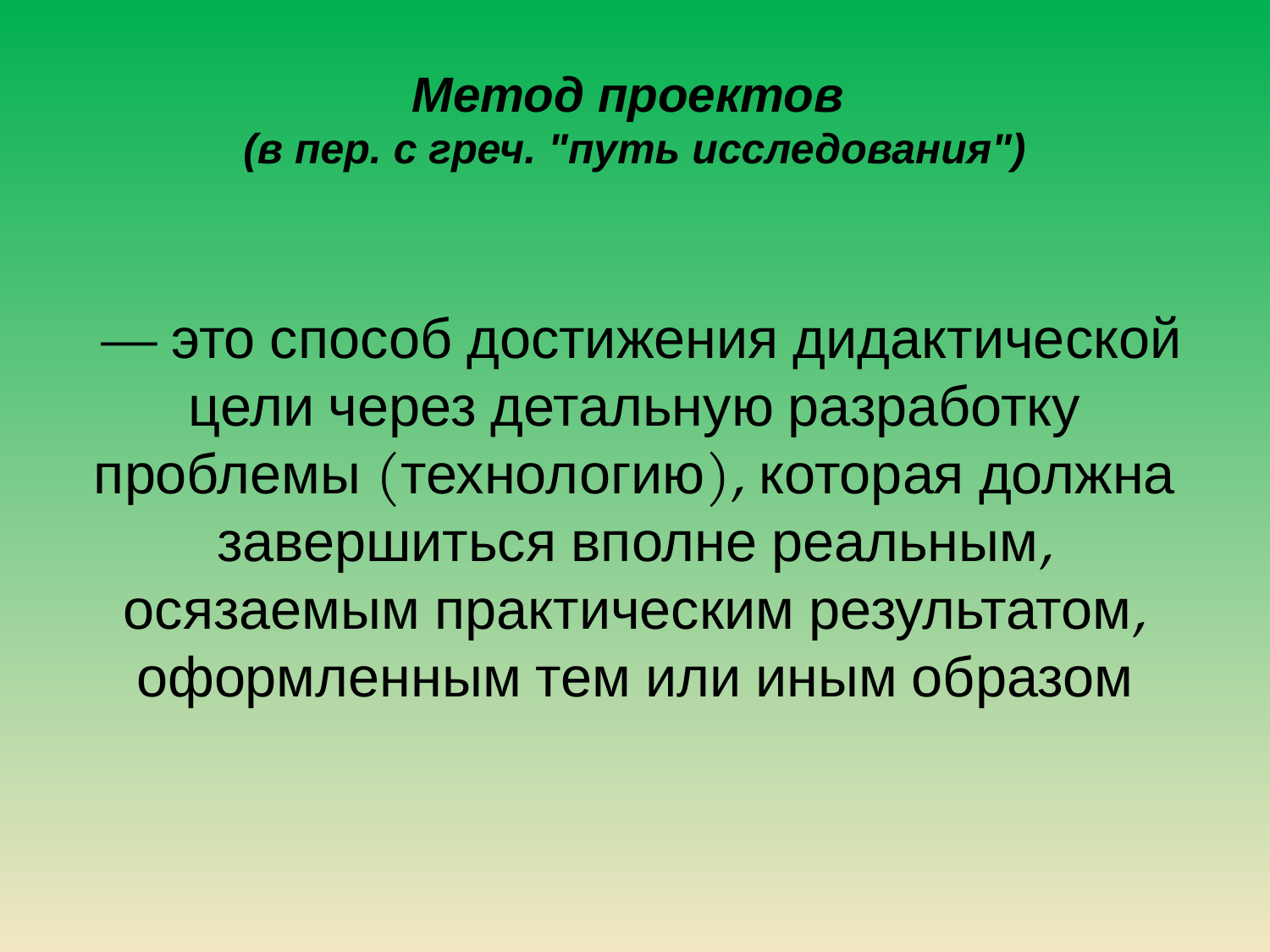

# Метод проектов (в пер. с греч. "путь исследования")

 — это способ достижения дидактической цели через детальную разработку проблемы (технологию), которая должна завершиться вполне реальным, осязаемым практическим результатом, оформленным тем или иным образом